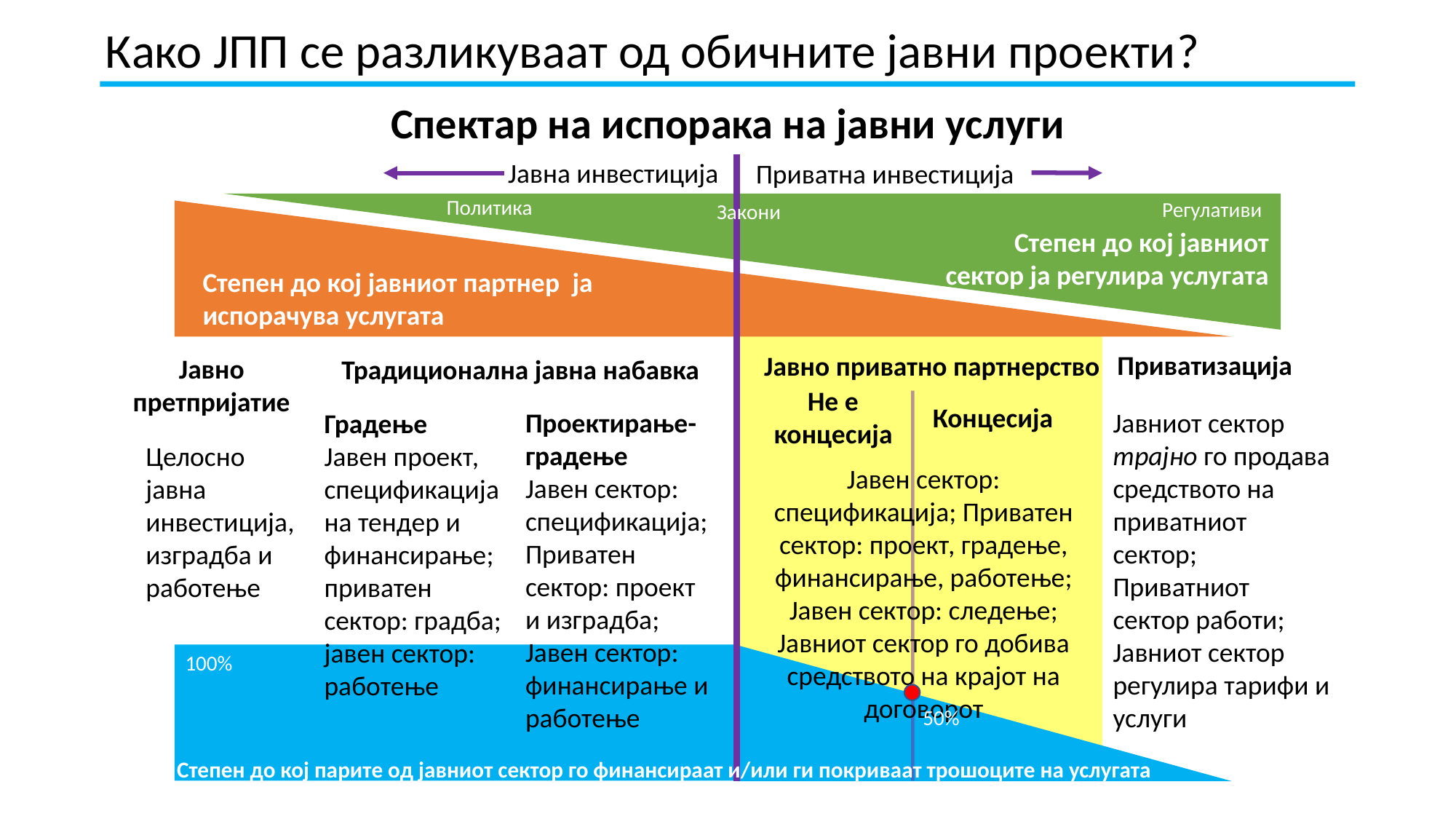

# Како ЈПП се разликуваат од обичните јавни проекти?
Спектар на испорака на јавни услуги
Јавна инвестиција
Приватна инвестиција
Политика
Регулативи
Закони

Степен до кој јавниот сектор ја регулира услугата
Степен до кој јавниот партнер  ја испорачува услугата

Приватизација
Јавно приватно партнерство
Јавно претпријатие
Традиционална јавна набавка
Не е концесија
Концесија
Проектирање- градење
Јавен сектор: спецификација; Приватен сектор: проект и изградба;
Јавен сектор: финансирање и работење
Јавниот сектор трајно го продава средството на приватниот сектор; Приватниот сектор работи; Јавниот сектор регулира тарифи и услуги

Целосно јавна инвестиција, изградба и работење
Градење
Јавен проект, спецификација на тендер и финансирање; приватен сектор: градба; јавен сектор: работење
Јавен сектор: спецификација; Приватен сектор: проект, градење, финансирање, работење; Јавен сектор: следење;
Јавниот сектор го добива средството на крајот на договорот
100%

50%
Степен до кој парите од јавниот сектор го финансираат и/или ги покриваат трошоците на услугата